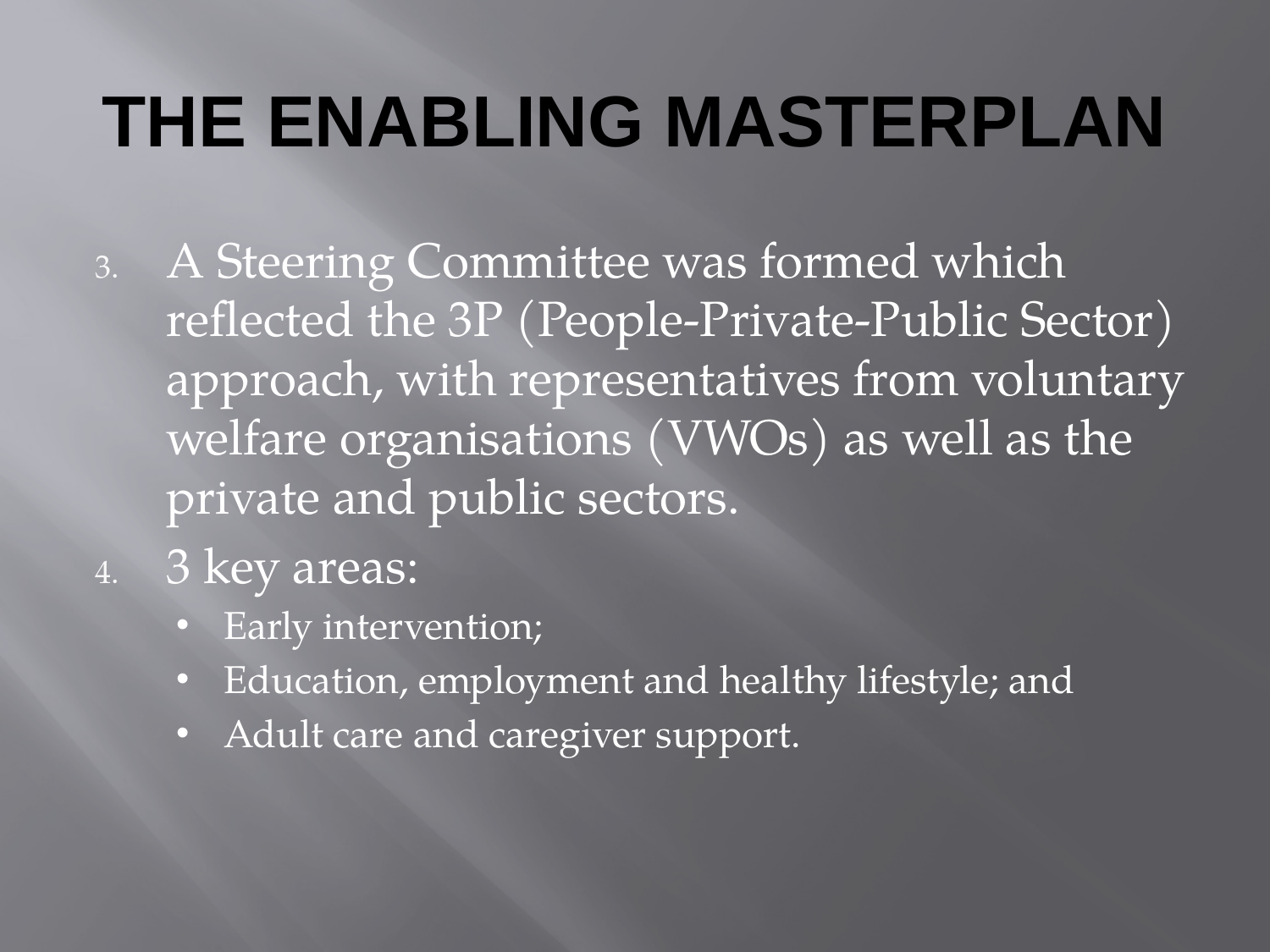

# THE ENABLING MASTERPLAN
A Steering Committee was formed which reflected the 3P (People-Private-Public Sector) approach, with representatives from voluntary welfare organisations (VWOs) as well as the private and public sectors.
3 key areas:
Early intervention;
Education, employment and healthy lifestyle; and
Adult care and caregiver support.